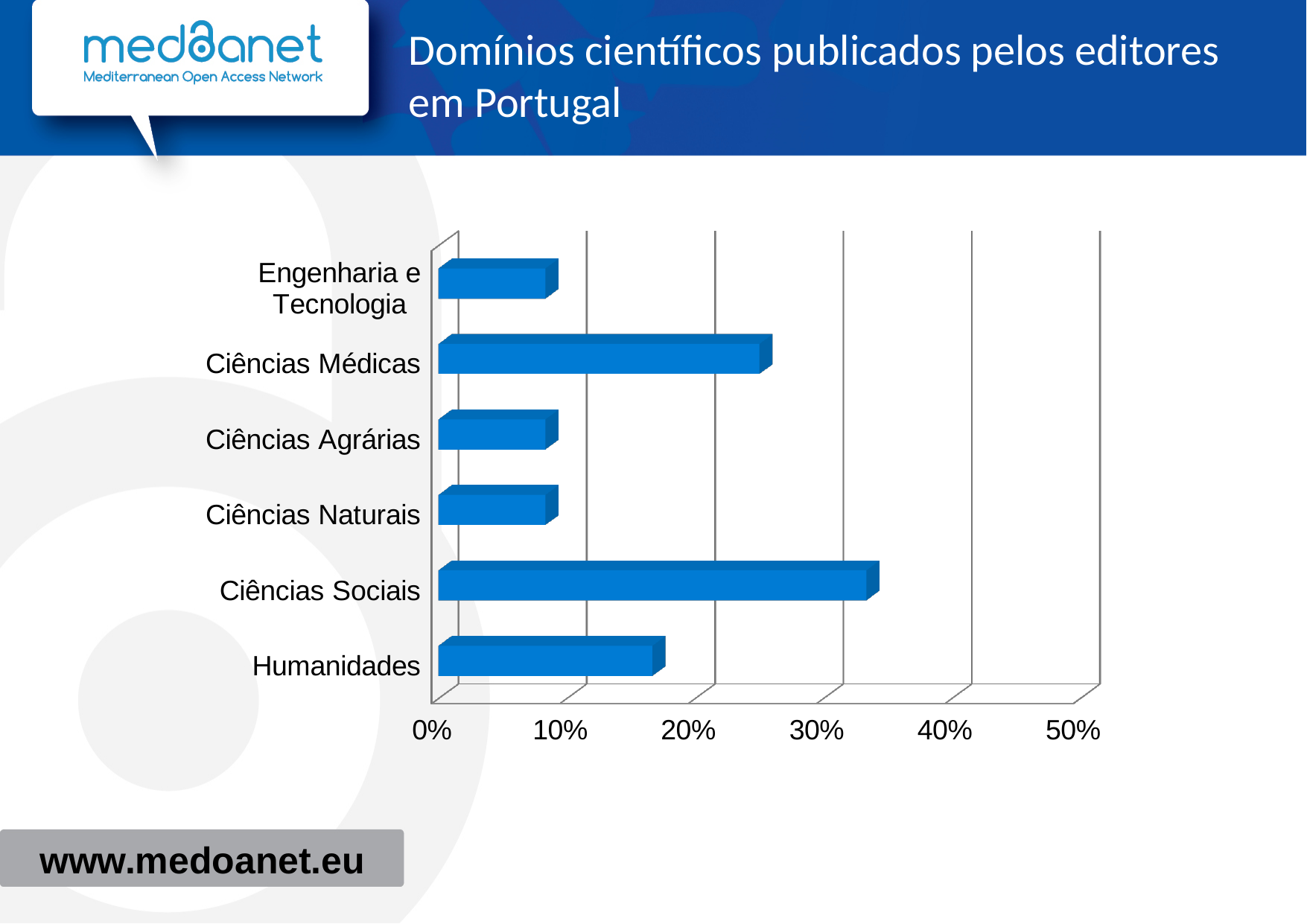

# Domínios científicos publicados pelos editores em Portugal

[unsupported chart]

www.medoanet.eu